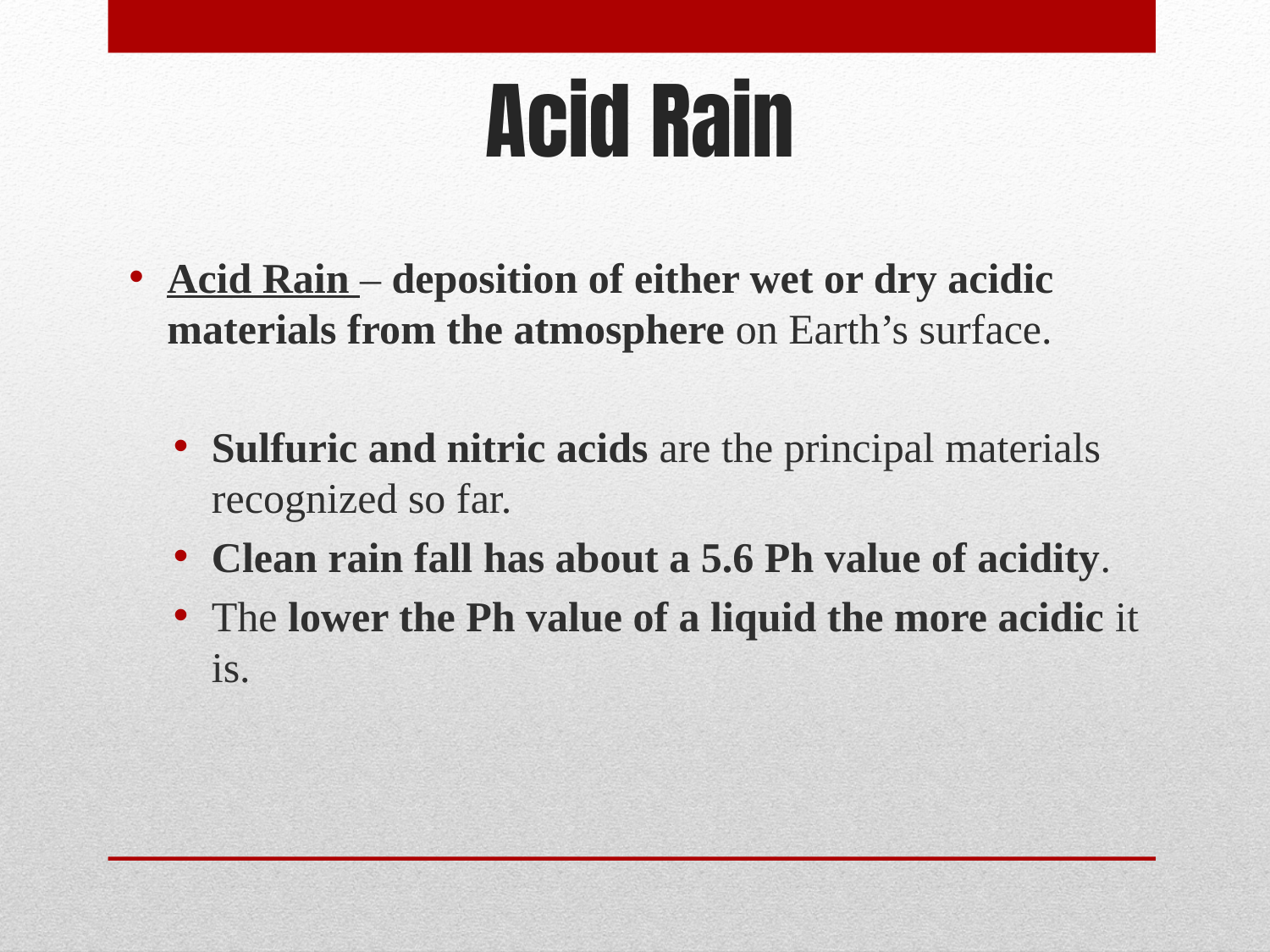

# Acid Rain
Acid Rain – deposition of either wet or dry acidic materials from the atmosphere on Earth’s surface.

Sulfuric and nitric acids are the principal materials recognized so far.
Clean rain fall has about a 5.6 Ph value of acidity.
The lower the Ph value of a liquid the more acidic it is.